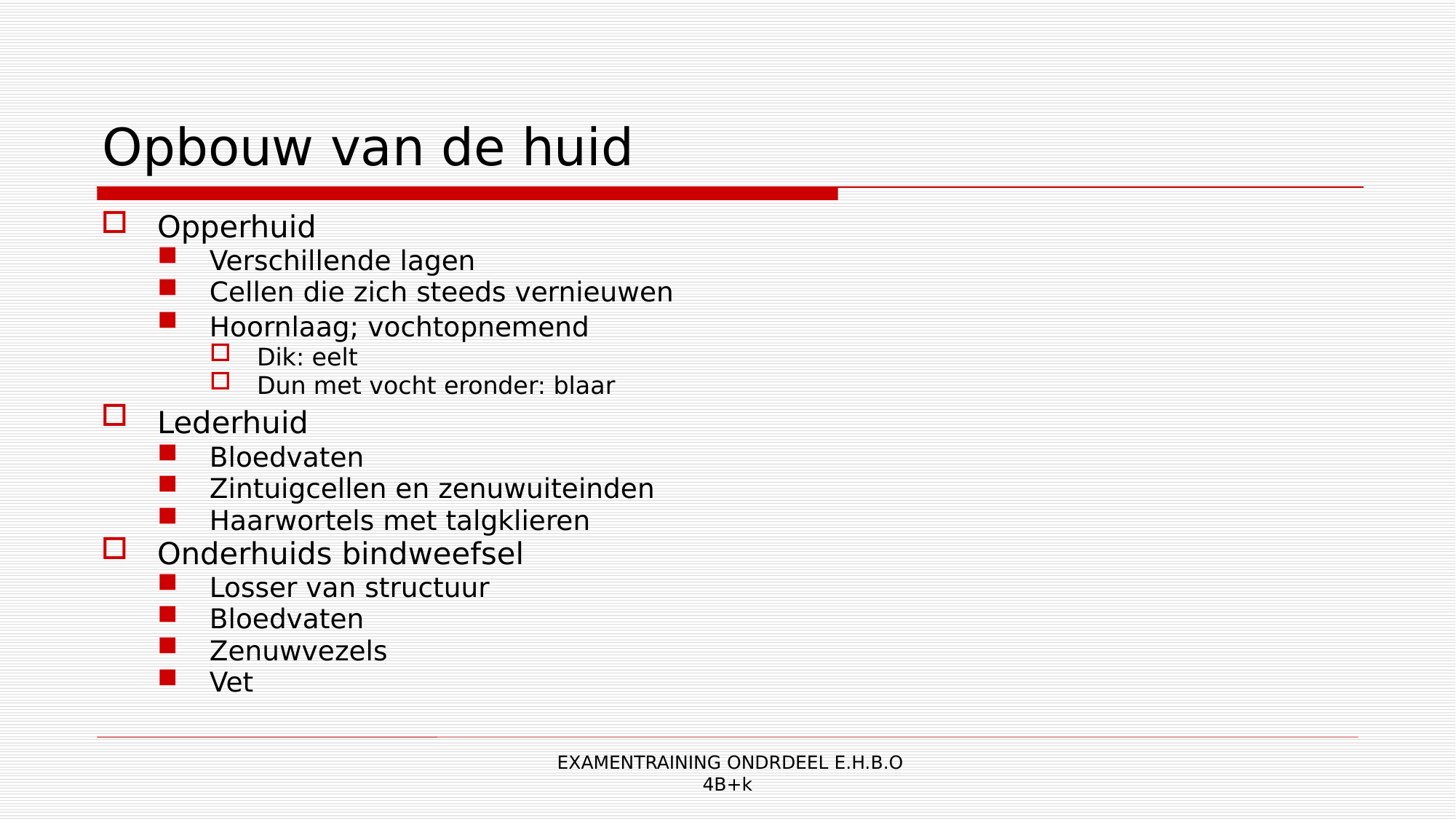

# Opbouw van de huid
Opperhuid
Verschillende lagen
Cellen die zich steeds vernieuwen
Hoornlaag; vochtopnemend
Dik: eelt
Dun met vocht eronder: blaar
Lederhuid
Bloedvaten
Zintuigcellen en zenuwuiteinden
Haarwortels met talgklieren
Onderhuids bindweefsel
Losser van structuur
Bloedvaten
Zenuwvezels
Vet

 EXAMENTRAINING ONDRDEEL E.H.B.O
4B+k